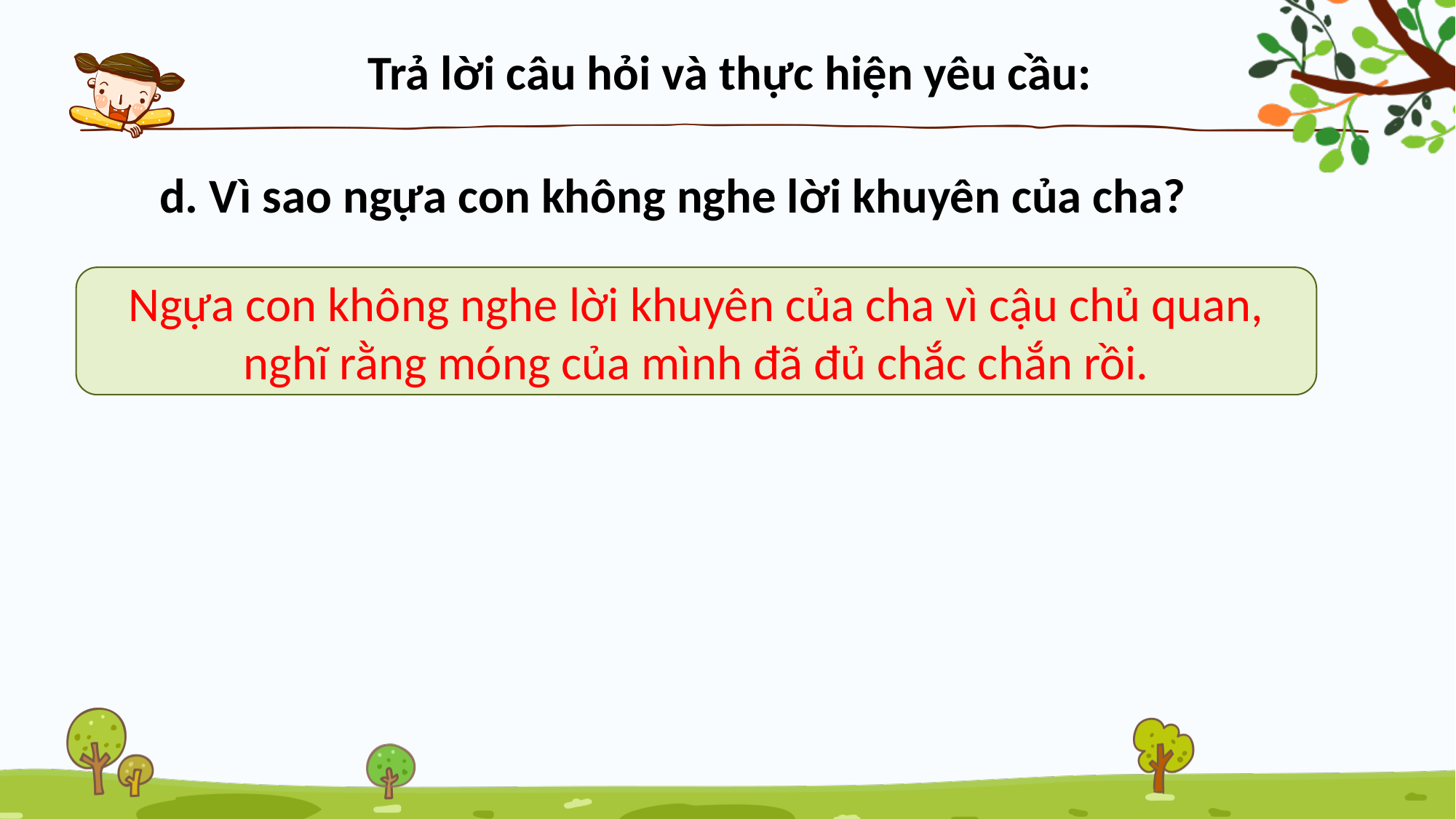

Trả lời câu hỏi và thực hiện yêu cầu:
d. Vì sao ngựa con không nghe lời khuyên của cha?
Ngựa con không nghe lời khuyên của cha vì cậu chủ quan, nghĩ rằng móng của mình đã đủ chắc chắn rồi.